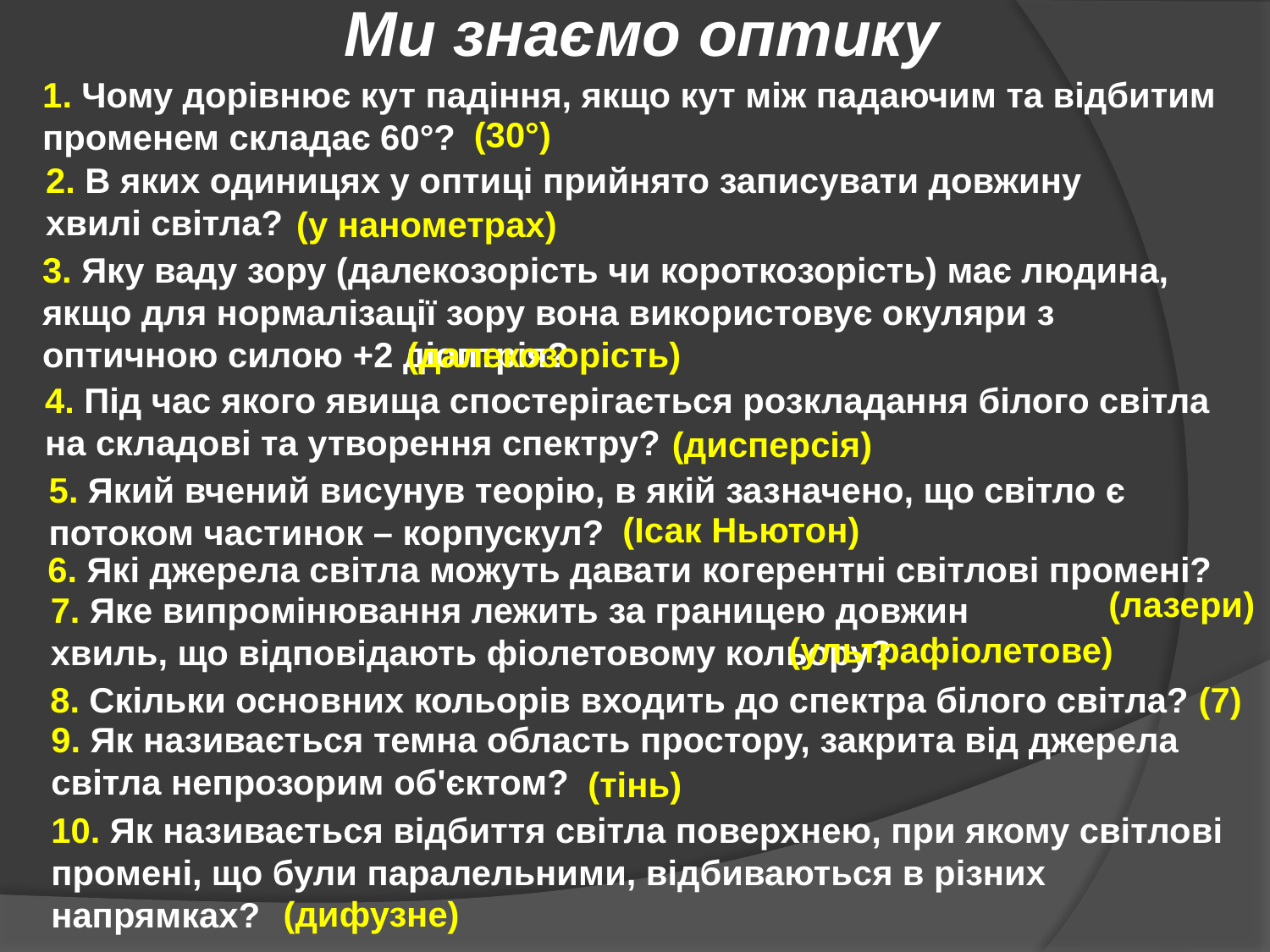

Ми знаємо оптику
1. Чому дорівнює кут падіння, якщо кут між падаючим та відбитим променем складає 60°?
(30°)
2. В яких одиницях у оптиці прийнято записувати довжину
хвилі світла?
(у нанометрах)
3. Яку ваду зору (далекозорість чи короткозорість) має людина, якщо для нормалізації зору вона використовує окуляри з оптичною силою +2 діоптрія?
(далекозорість)
4. Під час якого явища спостерігається розкладання білого світла на складові та утворення спектру?
(дисперсія)
5. Який вчений висунув теорію, в якій зазначено, що світло є потоком частинок – корпускул?
(Ісак Ньютон)
6. Які джерела світла можуть давати когерентні світлові промені?
(лазери)
7. Яке випромінювання лежить за границею довжин хвиль, що відповідають фіолетовому кольору?
(ультрафіолетове)
8. Скільки основних кольорів входить до спектра білого світла?
(7)
9. Як називається темна область простору, закрита від джерела світла непрозорим об'єктом?
(тінь)
10. Як називається відбиття світла поверхнею, при якому світлові промені, що були паралельними, відбиваються в різних напрямках?
(дифузне)